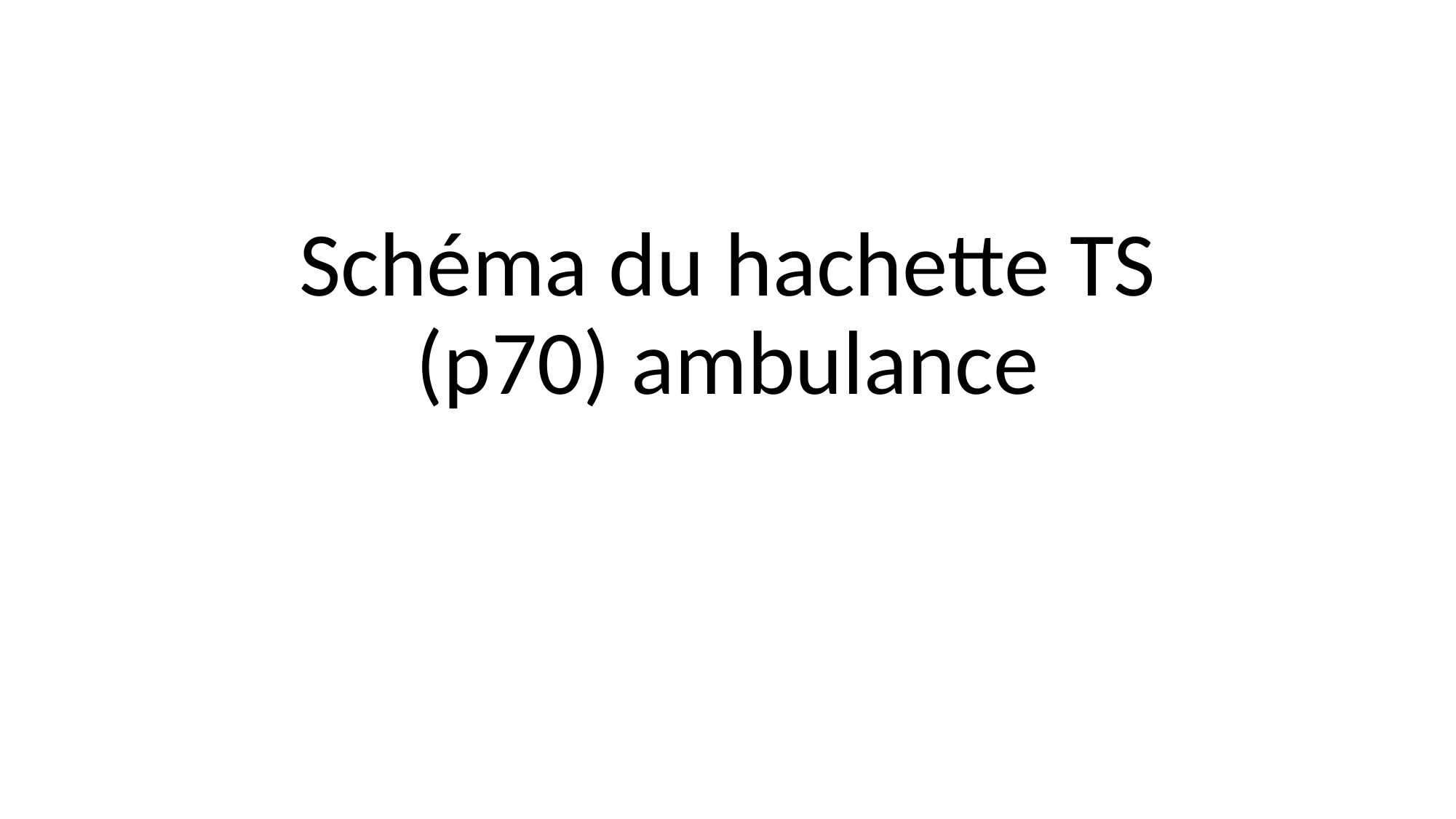

# Schéma du hachette TS (p70) ambulance